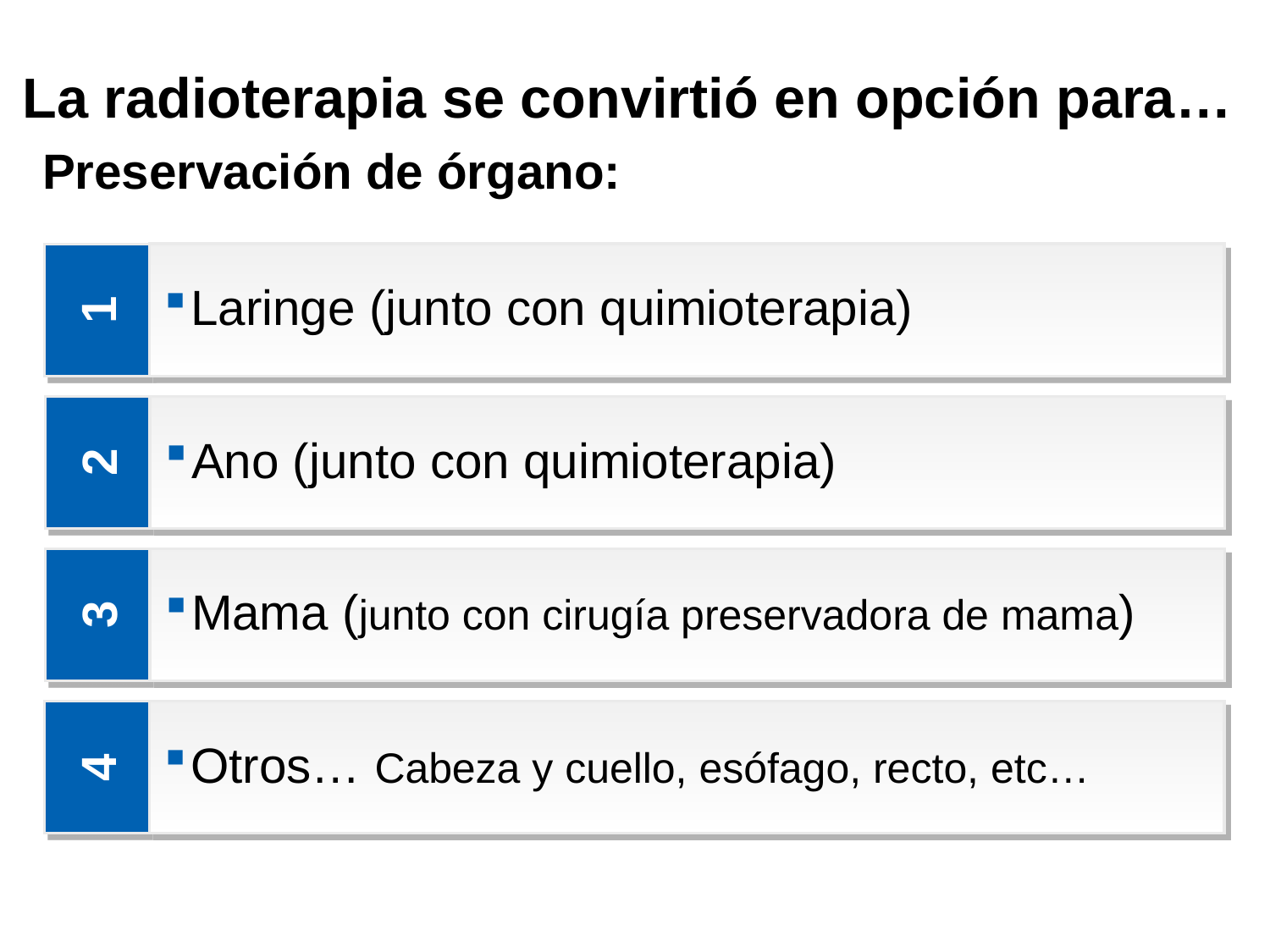

# La radioterapia se convirtió en opción para…
Preservación de órgano:
Laringe (junto con quimioterapia)
1
Ano (junto con quimioterapia)
2
Mama (junto con cirugía preservadora de mama)
3
Otros… Cabeza y cuello, esófago, recto, etc…
4